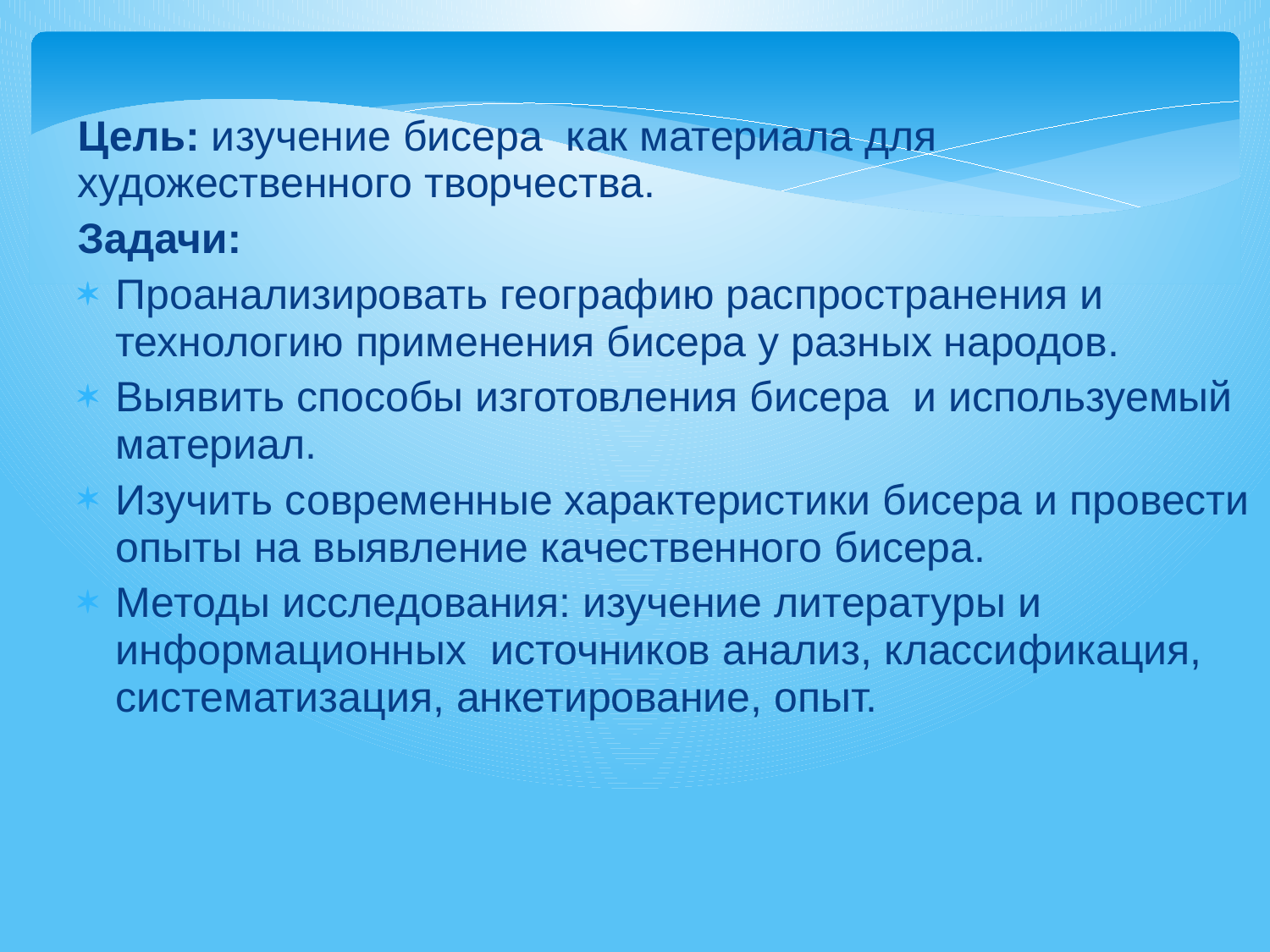

Цель: изучение бисера  как материала для художественного творчества.
Задачи:
Проанализировать географию распространения и технологию применения бисера у разных народов.
Выявить способы изготовления бисера  и используемый материал.
Изучить современные характеристики бисера и провести опыты на выявление качественного бисера.
Методы исследования: изучение литературы и информационных  источников анализ, классификация, систематизация, анкетирование, опыт.